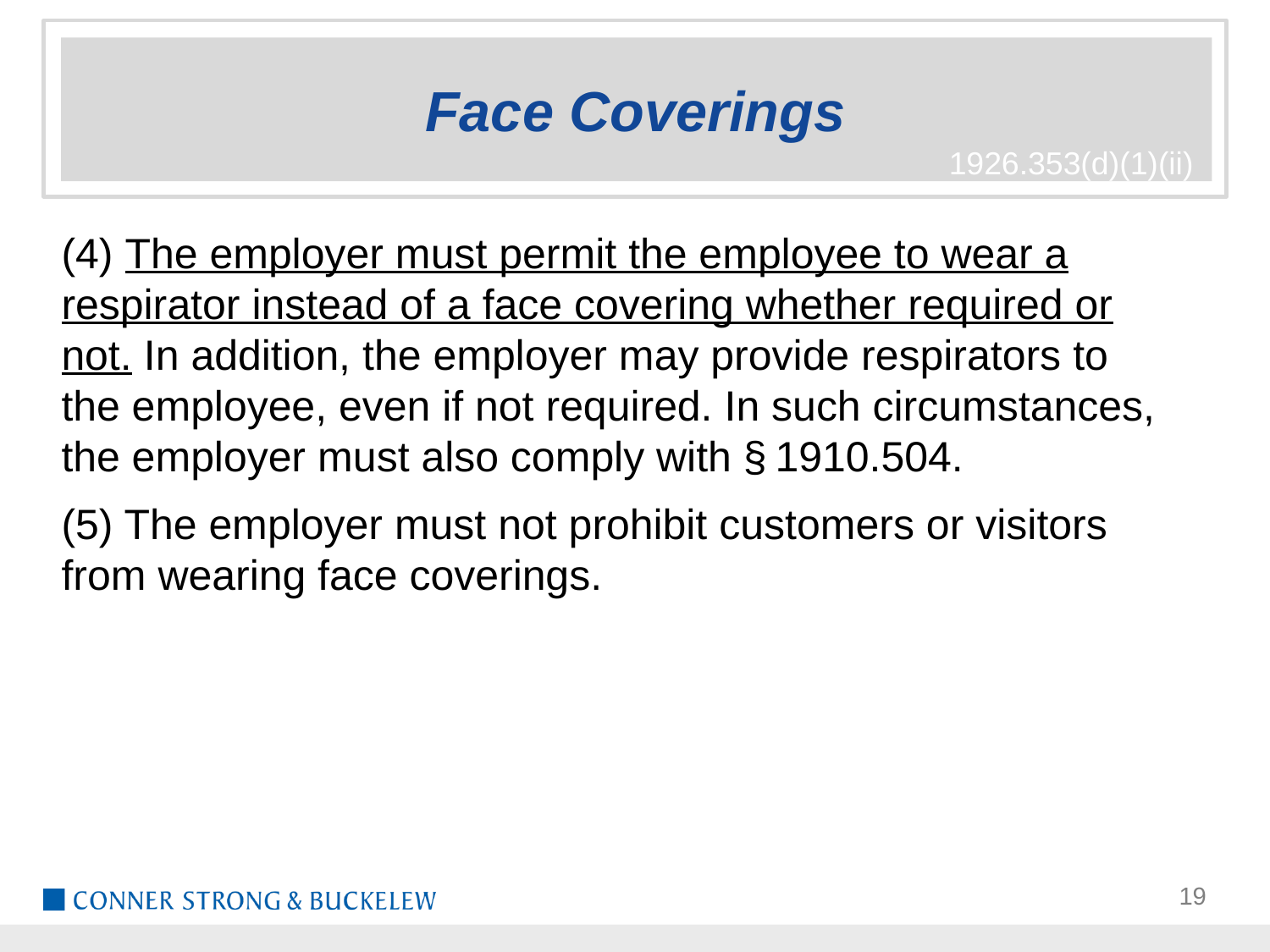

# Face Coverings
1926.353(d)(1)(ii)
(4) The employer must permit the employee to wear a respirator instead of a face covering whether required or not. In addition, the employer may provide respirators to the employee, even if not required. In such circumstances, the employer must also comply with § 1910.504.
(5) The employer must not prohibit customers or visitors from wearing face coverings.